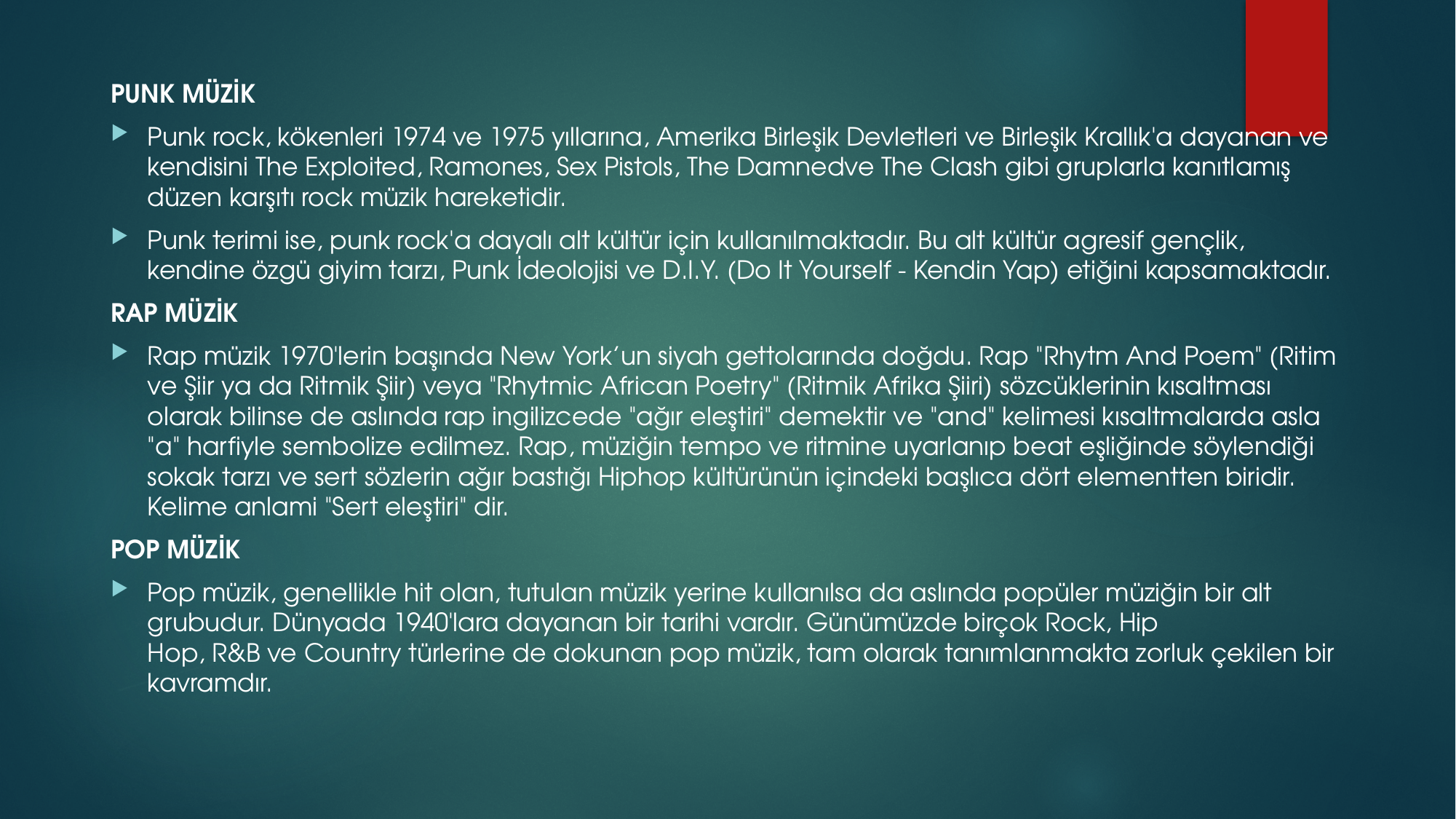

PUNK MÜZİK
Punk rock, kökenleri 1974 ve 1975 yıllarına, Amerika Birleşik Devletleri ve Birleşik Krallık'a dayanan ve kendisini The Exploited, Ramones, Sex Pistols, The Damnedve The Clash gibi gruplarla kanıtlamış düzen karşıtı rock müzik hareketidir.
Punk terimi ise, punk rock'a dayalı alt kültür için kullanılmaktadır. Bu alt kültür agresif gençlik, kendine özgü giyim tarzı, Punk İdeolojisi ve D.I.Y. (Do It Yourself - Kendin Yap) etiğini kapsamaktadır.
RAP MÜZİK
Rap müzik 1970'lerin başında New York’un siyah gettolarında doğdu. Rap "Rhytm And Poem" (Ritim ve Şiir ya da Ritmik Şiir) veya "Rhytmic African Poetry" (Ritmik Afrika Şiiri) sözcüklerinin kısaltması olarak bilinse de aslında rap ingilizcede "ağır eleştiri" demektir ve "and" kelimesi kısaltmalarda asla "a" harfiyle sembolize edilmez. Rap, müziğin tempo ve ritmine uyarlanıp beat eşliğinde söylendiği sokak tarzı ve sert sözlerin ağır bastığı Hiphop kültürünün içindeki başlıca dört elementten biridir. Kelime anlami "Sert eleştiri" dir.
POP MÜZİK
Pop müzik, genellikle hit olan, tutulan müzik yerine kullanılsa da aslında popüler müziğin bir alt grubudur. Dünyada 1940'lara dayanan bir tarihi vardır. Günümüzde birçok Rock, Hip Hop, R&B ve Country türlerine de dokunan pop müzik, tam olarak tanımlanmakta zorluk çekilen bir kavramdır.